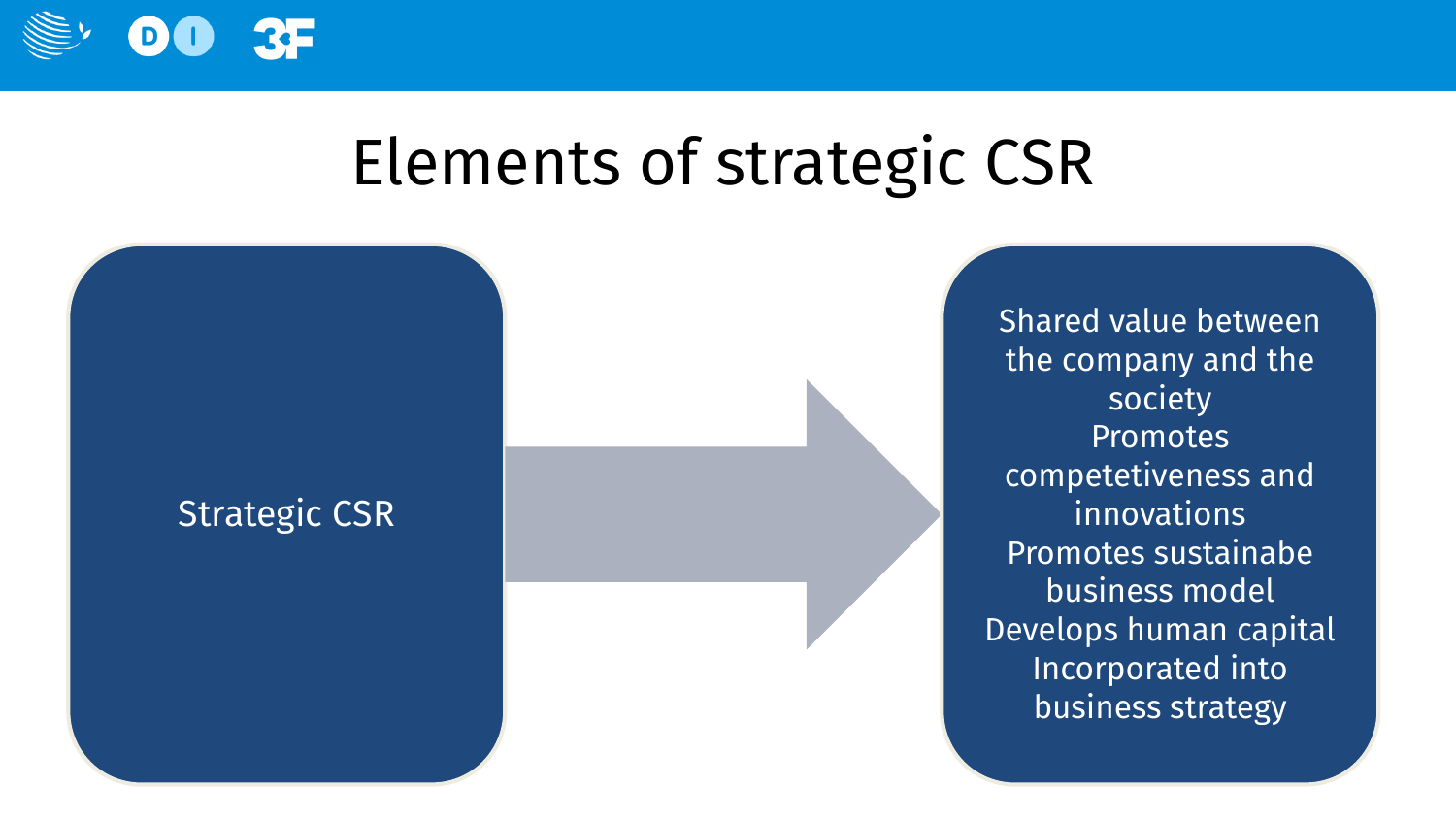

# Elements of strategic CSR
Strategic CSR
Shared value between the company and the society
Promotes competetiveness and innovations
Promotes sustainabe business model
Develops human capital
Incorporated into business strategy